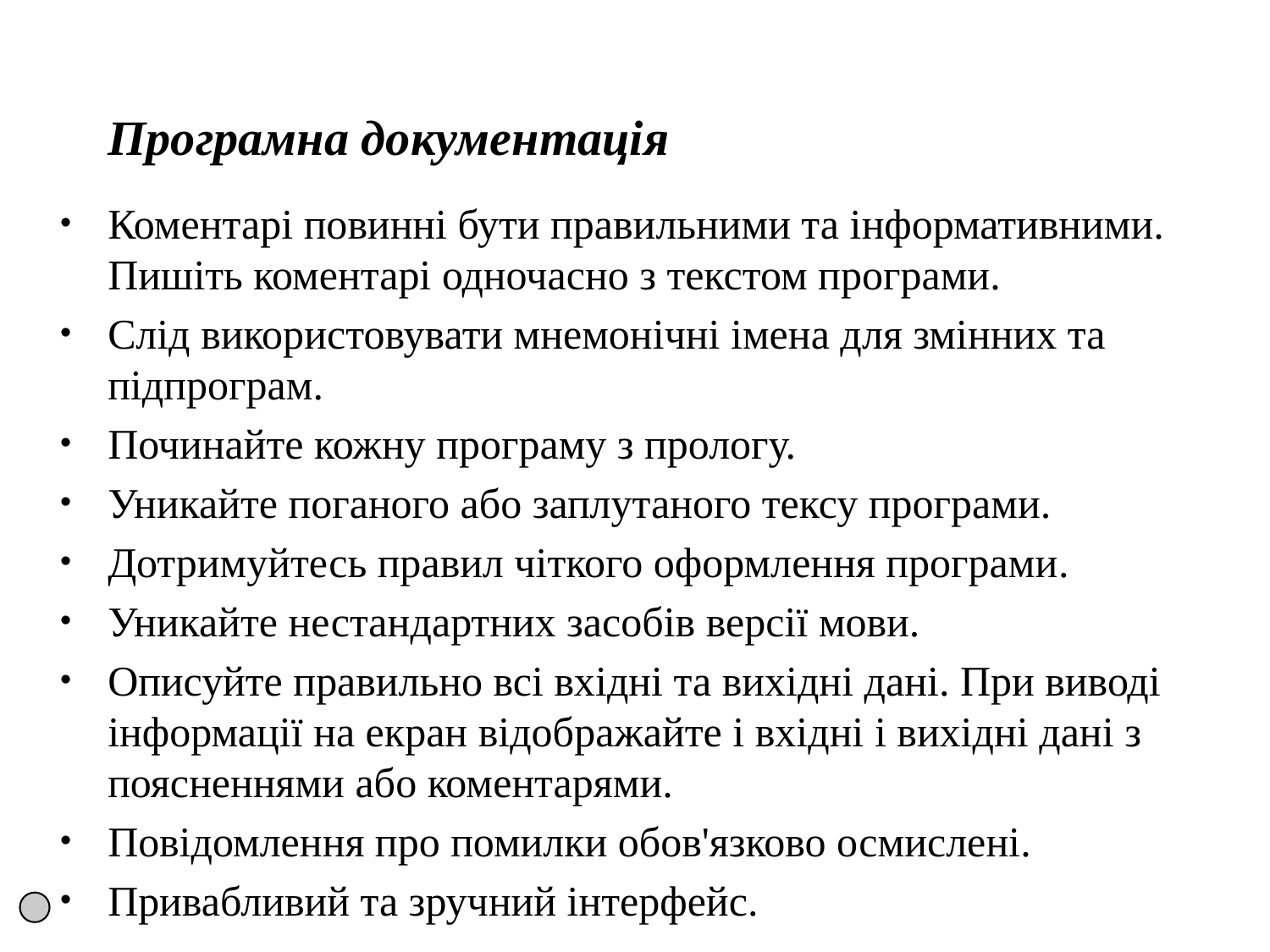

Програмна документація

Коментарі повинні бути правильними та інформативними. Пишіть коментарі одночасно з текстом програми.
Слід використовувати мнемонічні імена для змінних та підпрограм.
Починайте кожну програму з прологу.
Уникайте поганого або заплутаного тексу програми.
Дотримуйтесь правил чіткого оформлення програми.
Уникайте нестандартних засобів версії мови.
Описуйте правильно всі вхідні та вихідні дані. При виводі інформації на екран відображайте і вхідні і вихідні дані з поясненнями або коментарями.
Повідомлення про помилки обов'язково осмислені.
Привабливий та зручний інтерфейс.